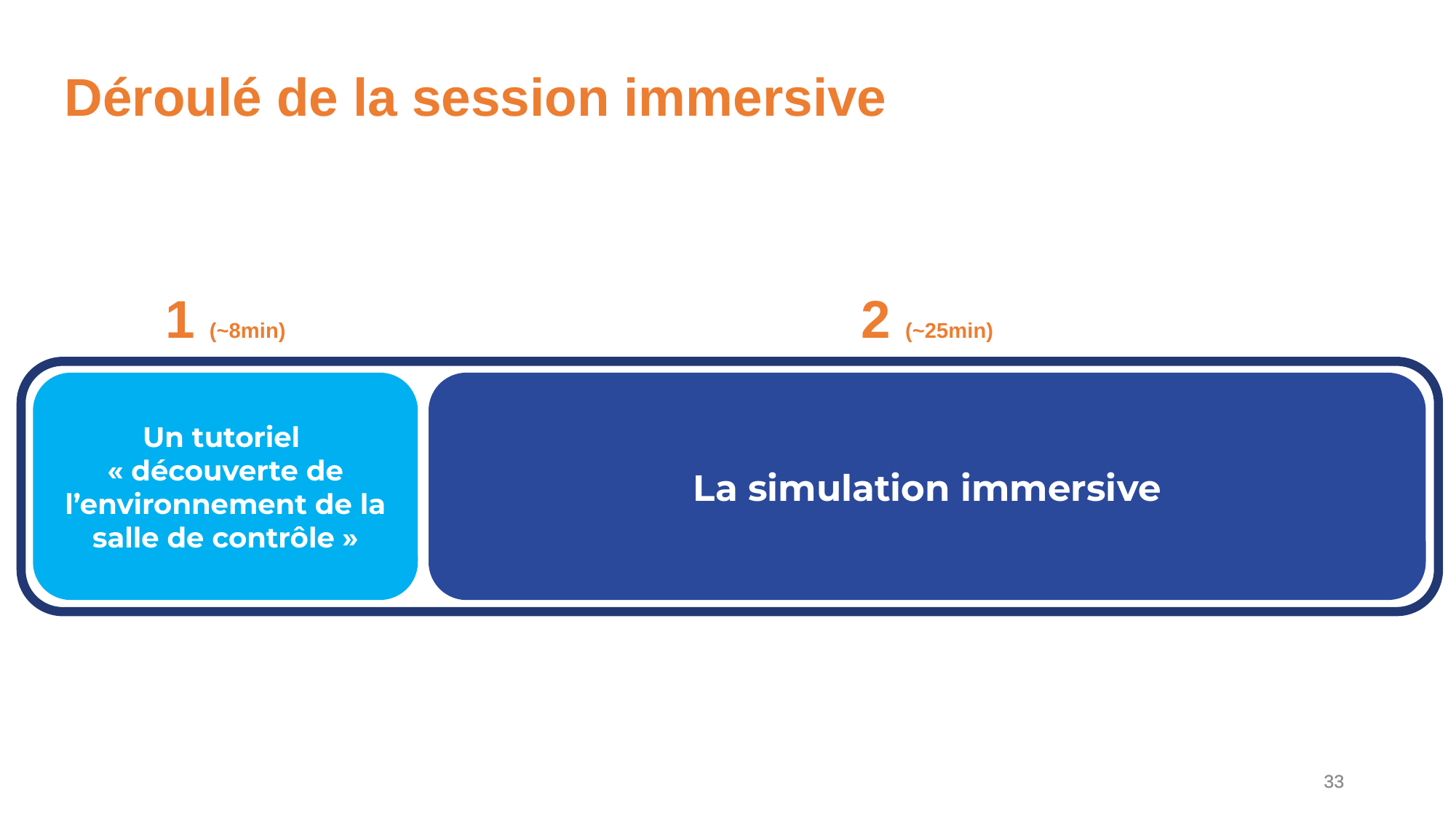

# Déroulé de la session immersive
1 (~8min)
2 (~25min)

Un tutoriel  « découverte de l’environnement de la salle de contrôle »
La simulation immersive
33